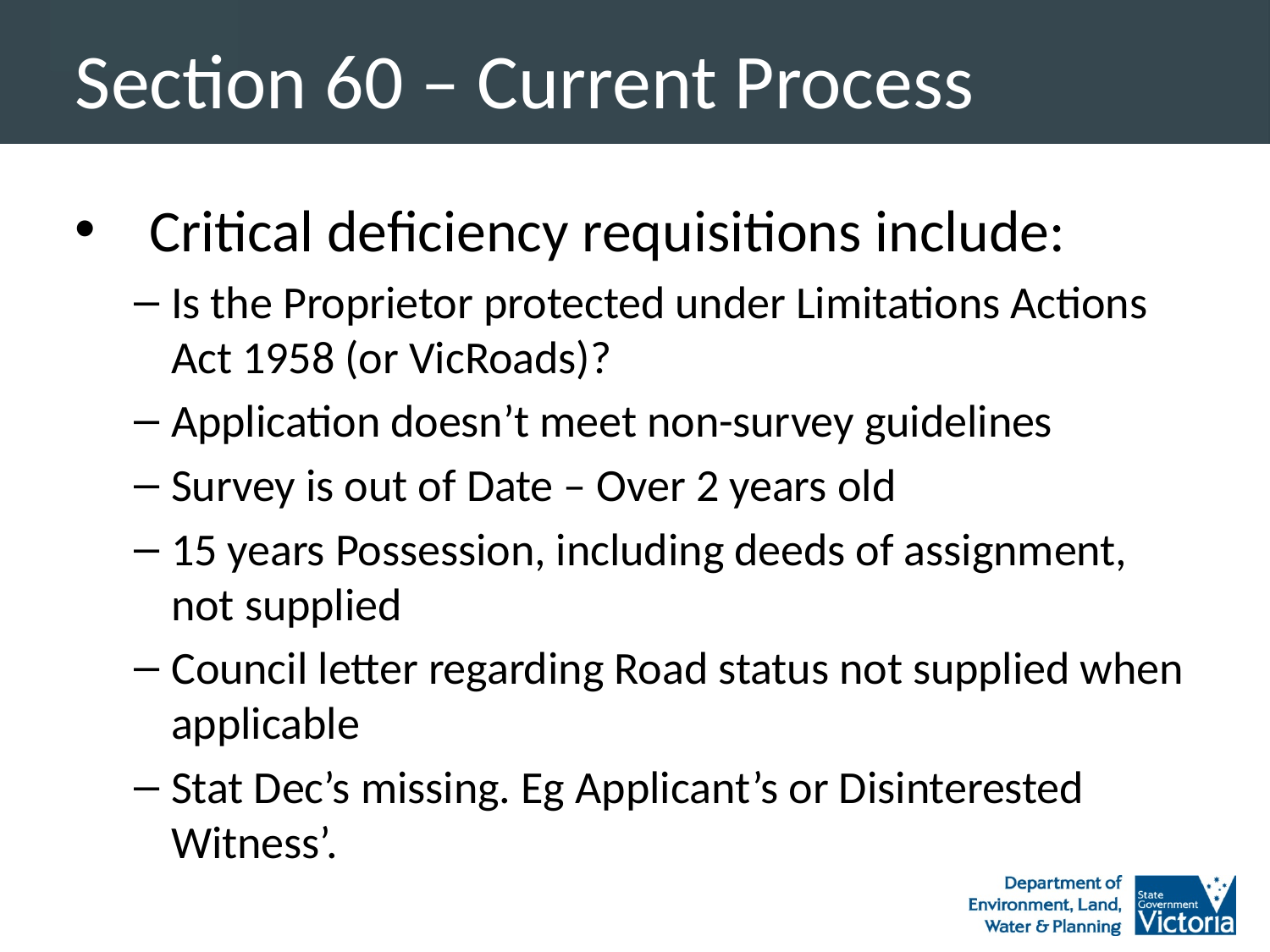

# Section 60 – Current Process
Critical deficiency requisitions include:
Is the Proprietor protected under Limitations Actions Act 1958 (or VicRoads)?
Application doesn’t meet non-survey guidelines
Survey is out of Date – Over 2 years old
15 years Possession, including deeds of assignment, not supplied
Council letter regarding Road status not supplied when applicable
Stat Dec’s missing. Eg Applicant’s or Disinterested Witness’.